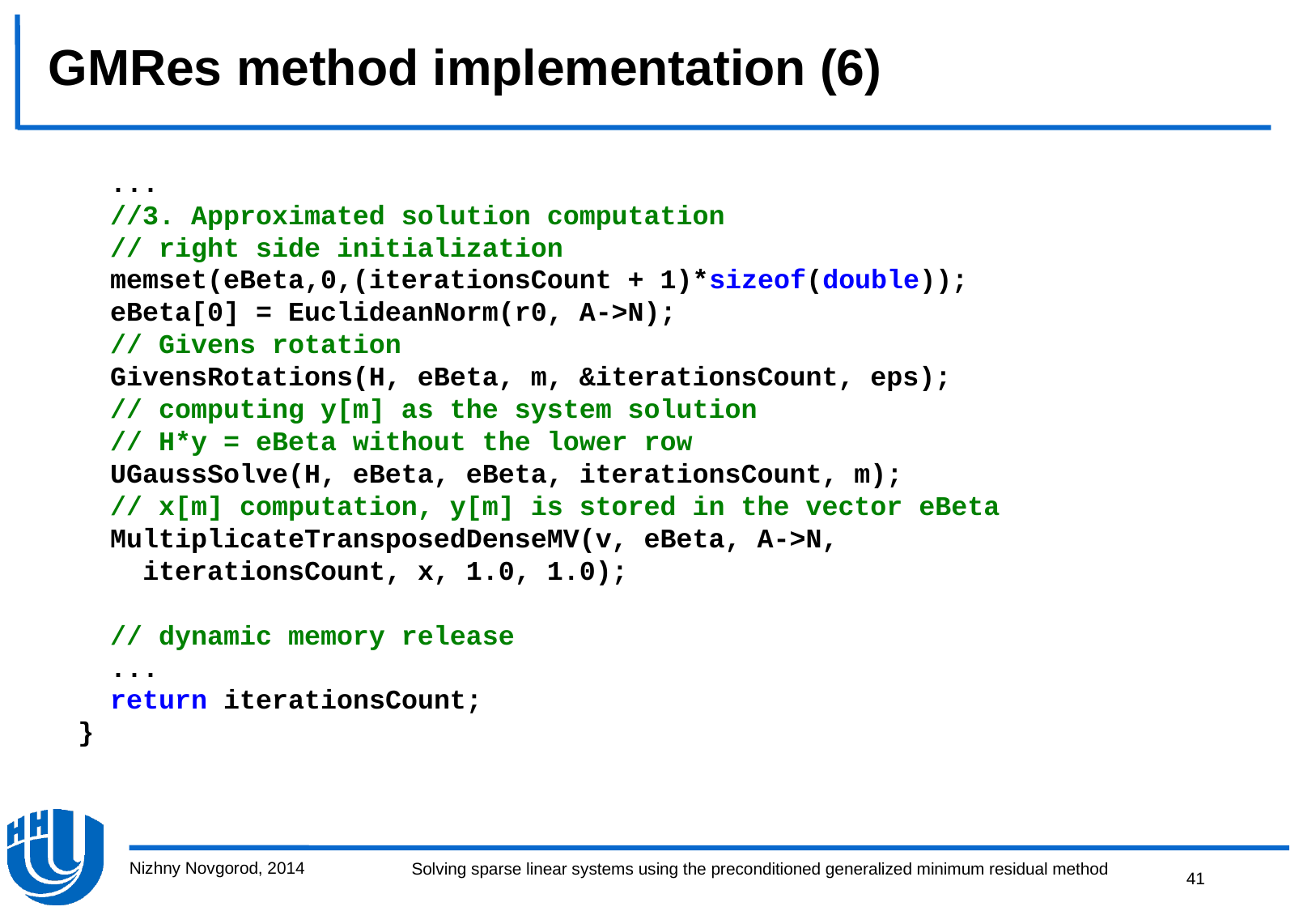

# GMRes method implementation (6)
  ...
  //3. Approximated solution computation
  // right side initialization
  memset(eBeta,0,(iterationsCount + 1)*sizeof(double));
  eBeta[0] = EuclideanNorm(r0, A->N);
  // Givens rotation
  GivensRotations(H, eBeta, m, &iterationsCount, eps);
  // computing y[m] as the system solution
  // H*y = eBeta without the lower row
  UGaussSolve(H, eBeta, eBeta, iterationsCount, m);
  // x[m] computation, y[m] is stored in the vector eBeta
  MultiplicateTransposedDenseMV(v, eBeta, A->N,
    iterationsCount, x, 1.0, 1.0);

  // dynamic memory release
  ...
  return iterationsCount;
}

Nizhny Novgorod, 2014
41
Solving sparse linear systems using the preconditioned generalized minimum residual method